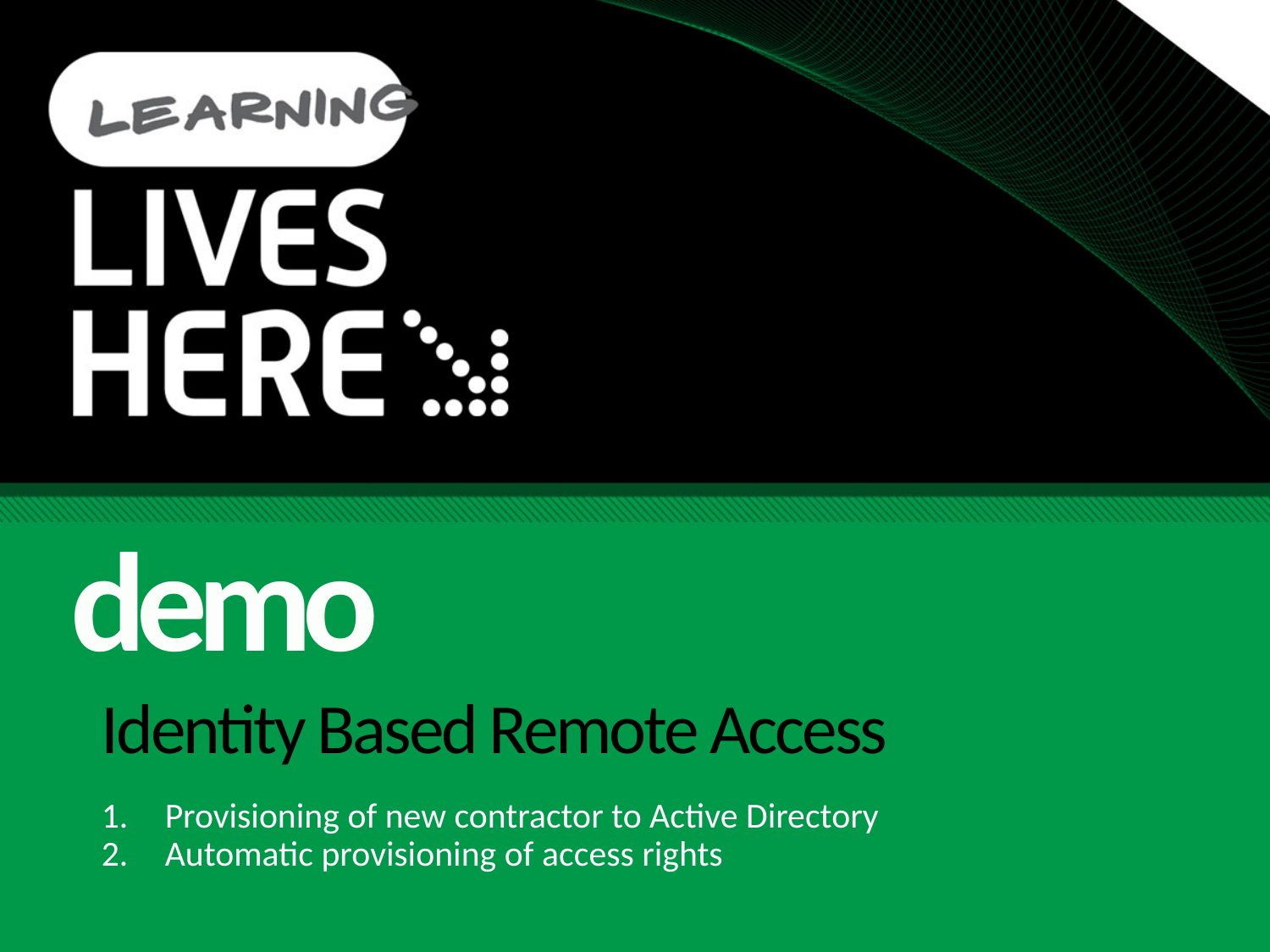

demo
# Identity Based Remote Access
Provisioning of new contractor to Active Directory
Automatic provisioning of access rights